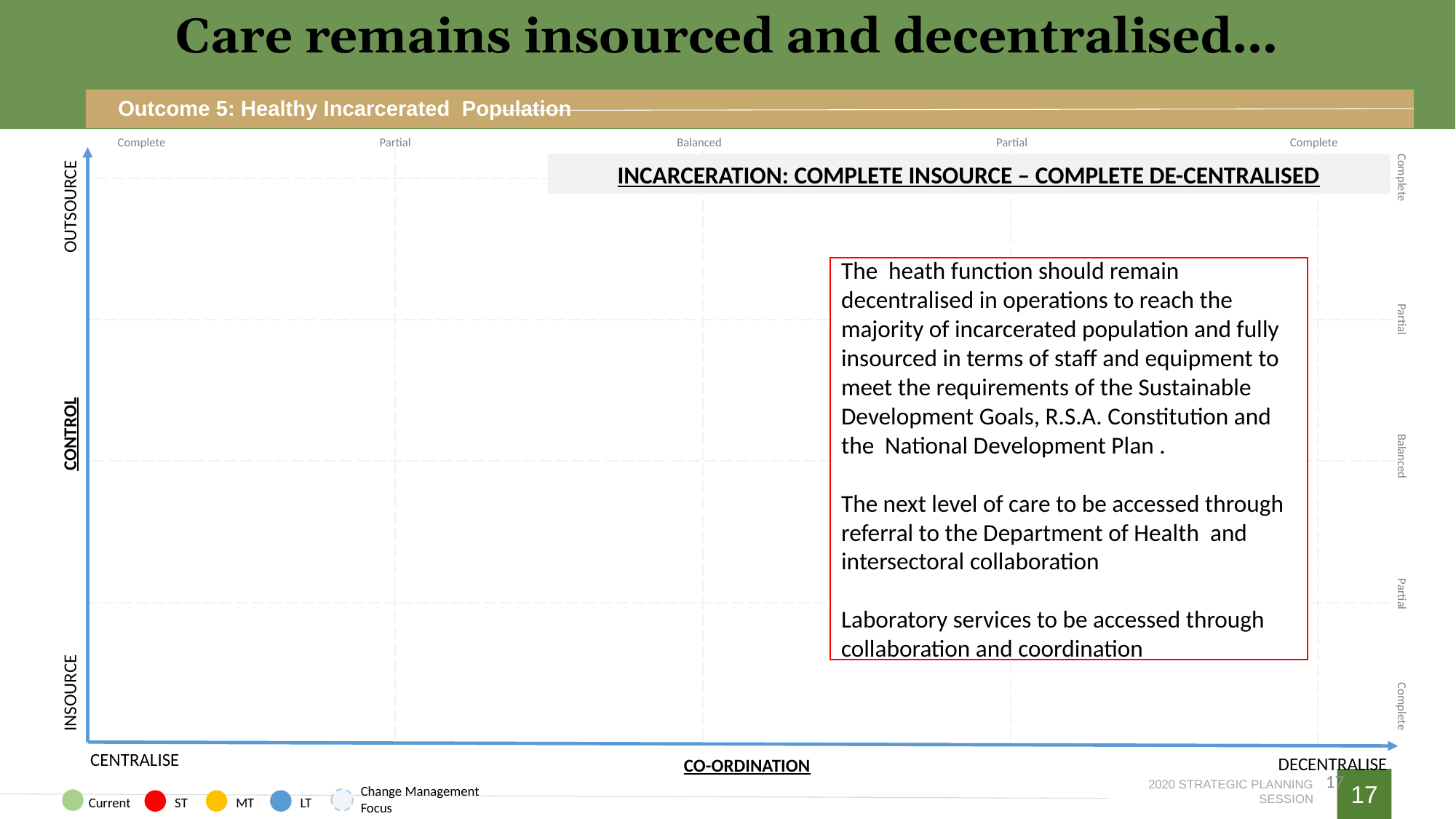

Care remains insourced and decentralised…
Outcome 5: Healthy Incarcerated  Population
Complete
Partial
Balanced
Partial
Complete
OUTSOURCE
CONTROL
INSOURCE
INCARCERATION: COMPLETE INSOURCE – COMPLETE DE-CENTRALISED
The  heath function should remain decentralised in operations to reach the majority of incarcerated population and fully insourced in terms of staff and equipment to meet the requirements of the Sustainable Development Goals, R.S.A. Constitution and the  National Development Plan .

The next level of care to be accessed through referral to the Department of Health  and intersectoral collaboration

Laboratory services to be accessed through collaboration and coordination
Complete
Partial
Complete
Balanced
Partial
CENTRALISE
CO-ORDINATION
DECENTRALISE
17
Change Management Focus

Current

ST

MT

LT